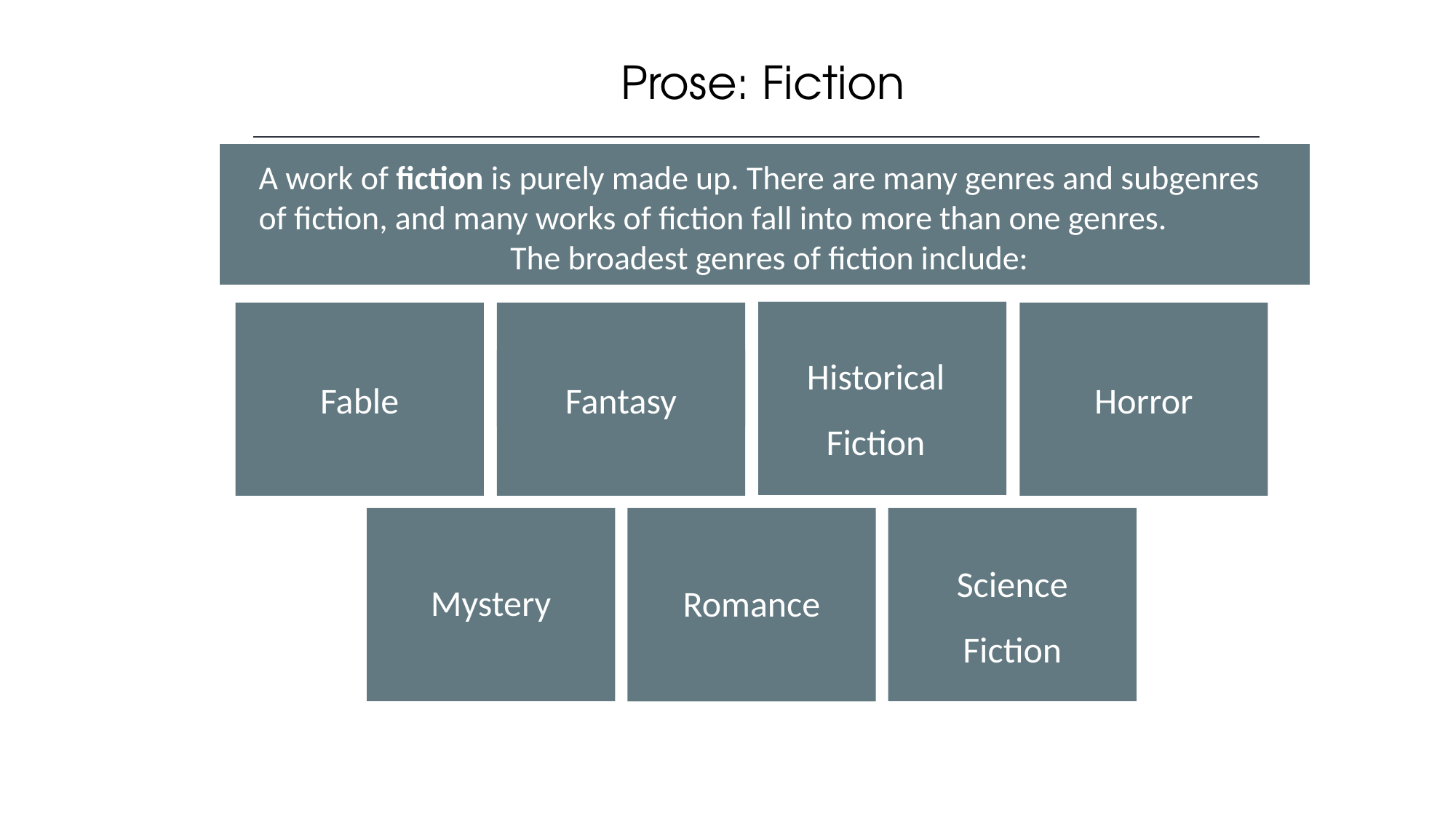

Prose: Fiction

A work of fiction is purely made up. There are many genres and subgenres of fiction, and many works of fiction fall into more than one genres.
The broadest genres of fiction include:

Historical Fiction

Fantasy

Fable

Horror

Science Fiction

Mystery

Romance
HAWKES LEARNING